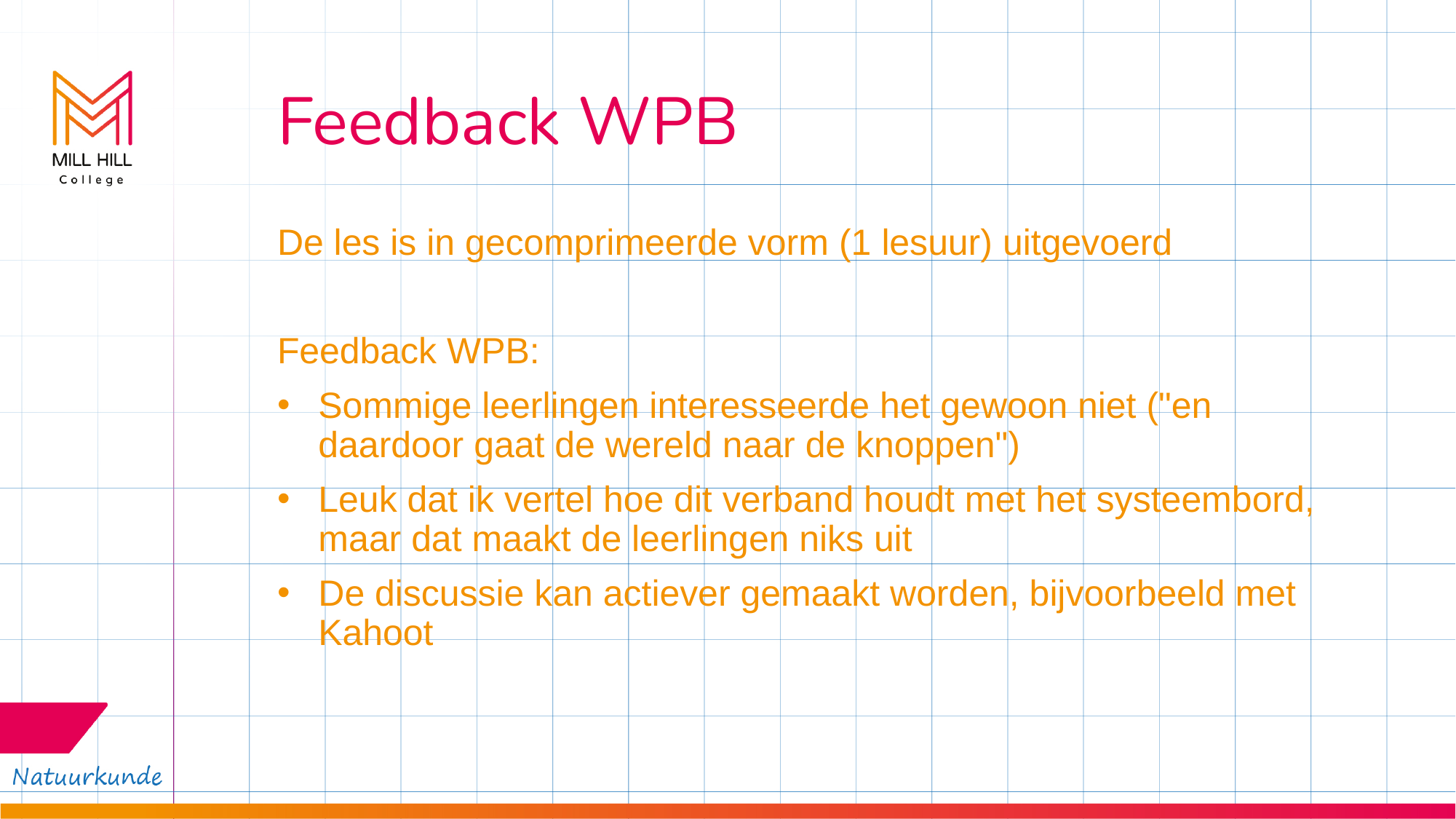

# Feedback WPB
De les is in gecomprimeerde vorm (1 lesuur) uitgevoerd

Feedback WPB:
Sommige leerlingen interesseerde het gewoon niet ("en daardoor gaat de wereld naar de knoppen")
Leuk dat ik vertel hoe dit verband houdt met het systeembord, maar dat maakt de leerlingen niks uit
De discussie kan actiever gemaakt worden, bijvoorbeeld met Kahoot